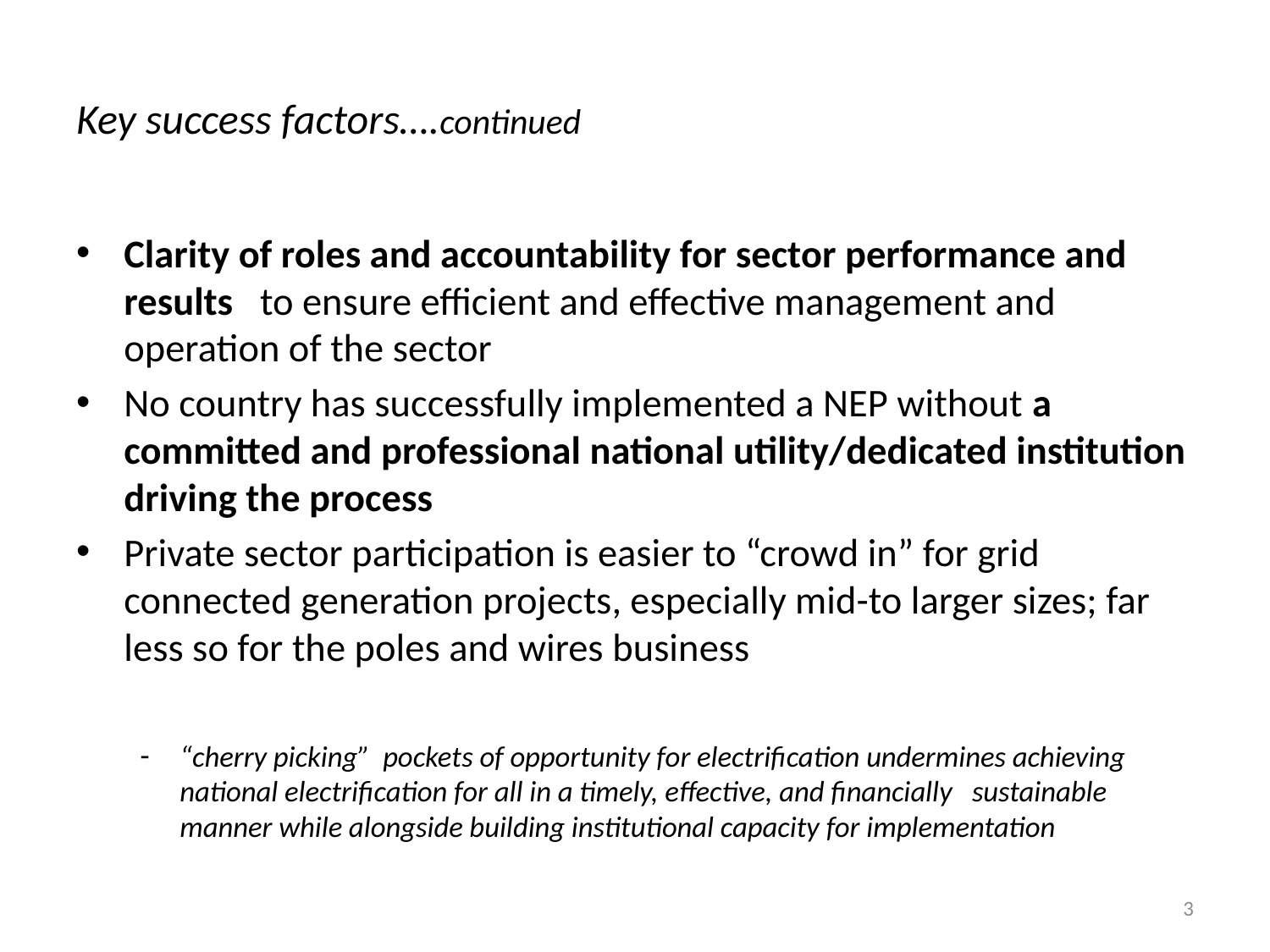

# Key success factors….continued
Clarity of roles and accountability for sector performance and results   to ensure efficient and effective management and operation of the sector
No country has successfully implemented a NEP without a committed and professional national utility/dedicated institution driving the process
Private sector participation is easier to “crowd in” for grid connected generation projects, especially mid-to larger sizes; far less so for the poles and wires business

“cherry picking”  pockets of opportunity for electrification undermines achieving  national electrification for all in a timely, effective, and financially   sustainable manner while alongside building institutional capacity for implementation

3